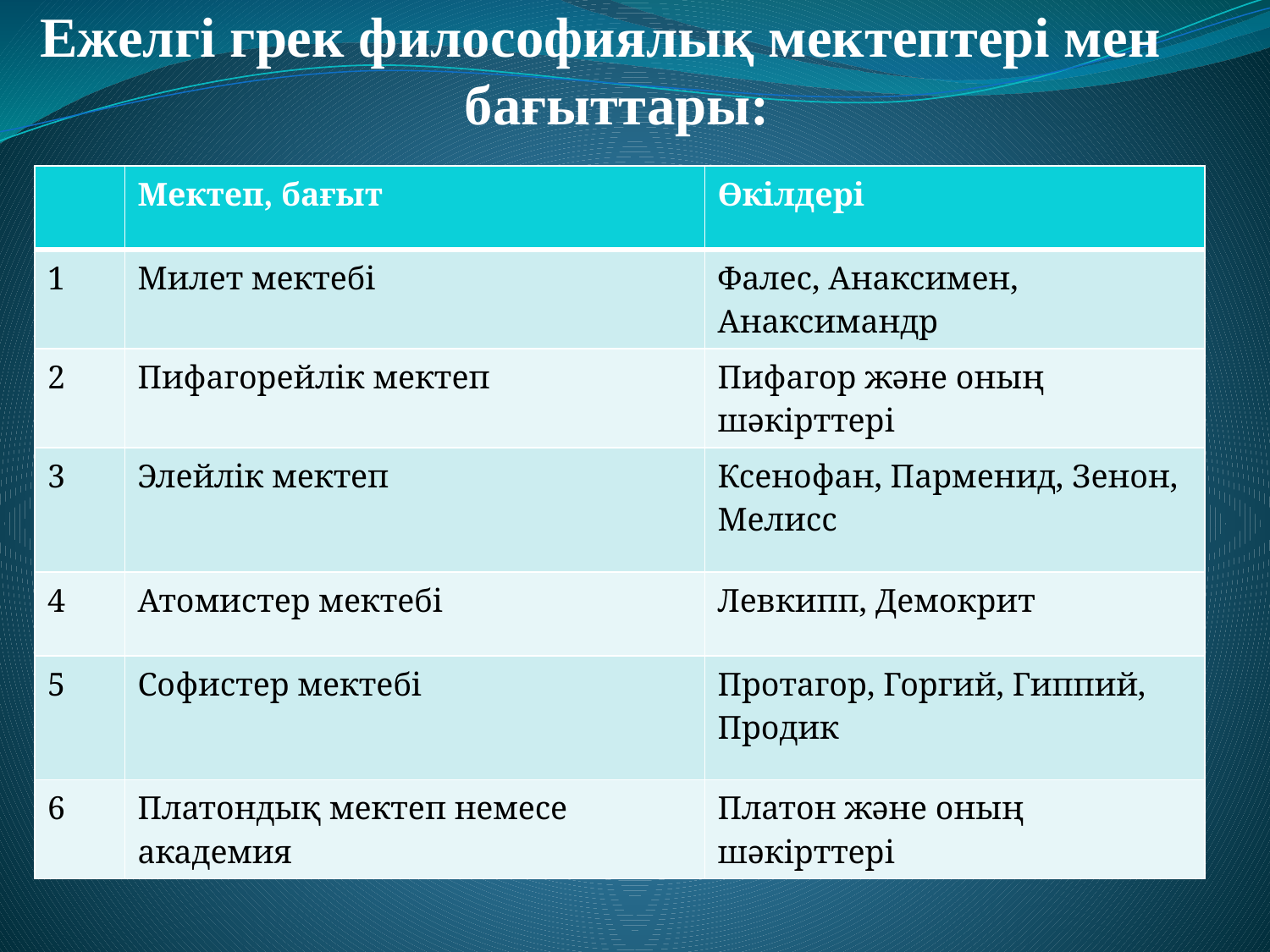

# Ежелгі грек философиялық мектептері мен бағыттары:

|  | Мектеп, бағыт | Өкілдері |
| --- | --- | --- |
| 1 | Милет мектебі | Фалес, Анаксимен, Анаксимандр |
| 2 | Пифагорейлік мектеп | Пифагор және оның шәкірттері |
| 3 | Элейлік мектеп | Ксенофан, Парменид, Зенон, Мелисс |
| 4 | Атомистер мектебі | Левкипп, Демокрит |
| 5 | Софистер мектебі | Протагор, Горгий, Гиппий, Продик |
| 6 | Платондық мектеп немесе академия | Платон және оның шәкірттері |